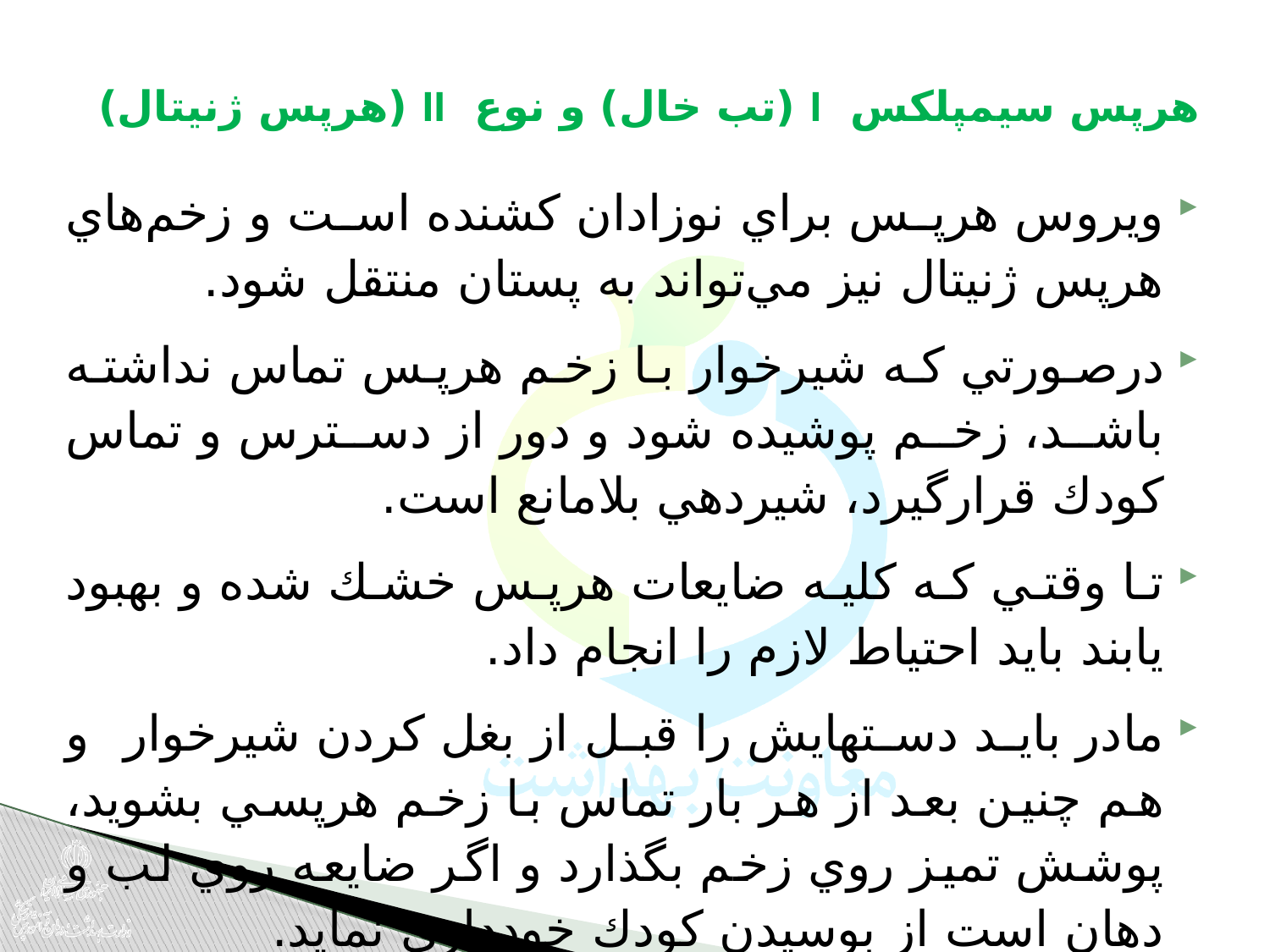

# هرپس سيمپلكس  I (تب خال) و نوع  II (هرپس ژنيتال)
ويروس هرپس براي نوزادان كشنده است و زخم‌هاي هرپس ژنيتال نيز مي‌تواند به پستان منتقل شود.
در‌صورتي كه شيرخوار با زخم هرپس تماس نداشته باشد، زخم پوشيده شود و دور از دسترس و تماس كودك قرار‌گيرد، شيردهي بلا‌مانع است.
تا وقتي كه كليه ضايعات هرپس خشك شده و بهبود يابند بايد احتياط لا‌زم را انجام داد.
مادر بايد دستهايش را قبل از بغل كردن شيرخوار و هم چنين بعد از هر بار تماس با زخم هرپسي بشويد، پوشش تميز روي زخم بگذارد و اگر ضايعه روي لب و دهان است از بوسيدن كودك خودداري نمايد.